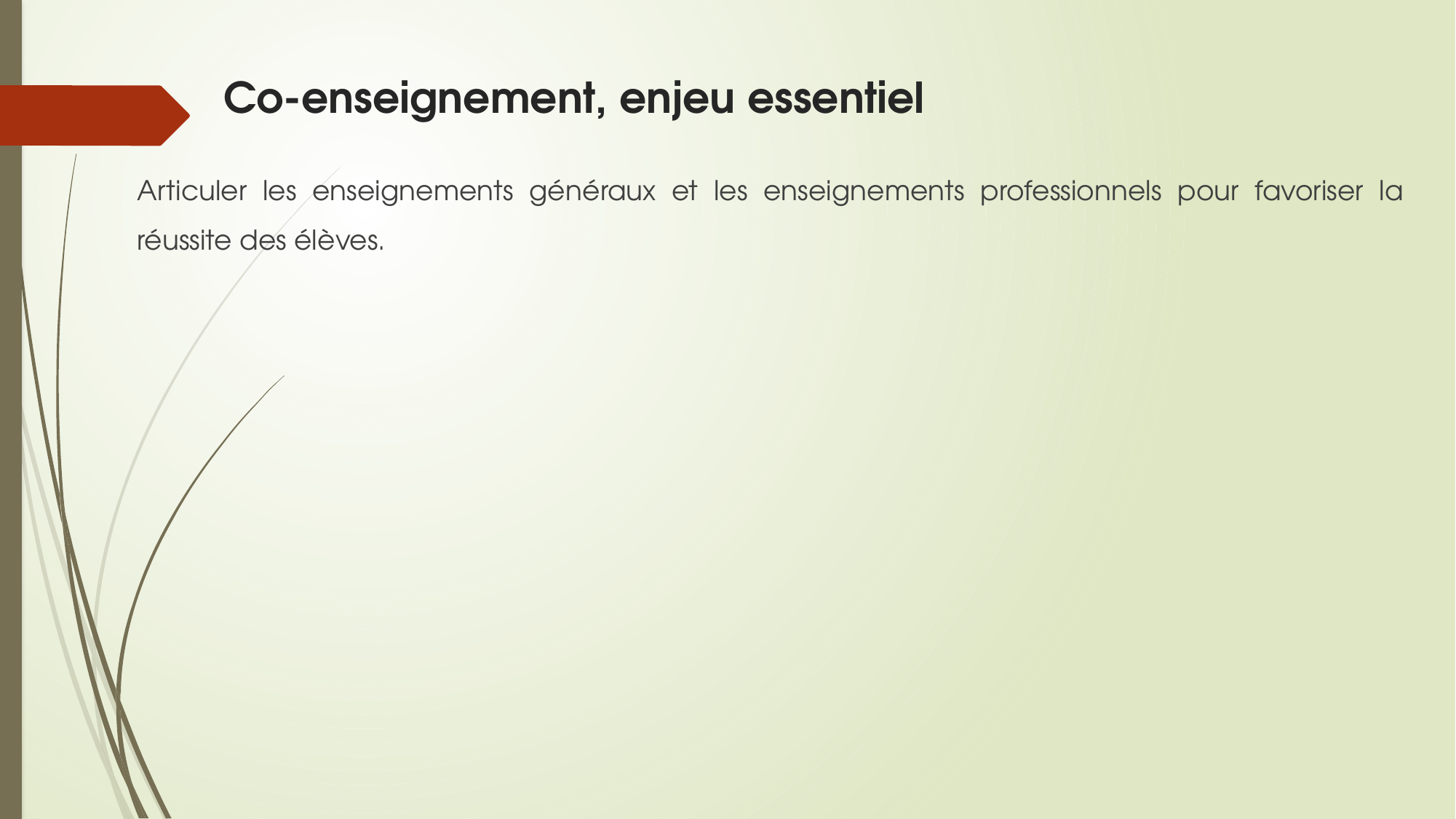

# Co-enseignement, enjeu essentiel
Articuler les enseignements généraux et les enseignements professionnels pour favoriser la réussite des élèves.